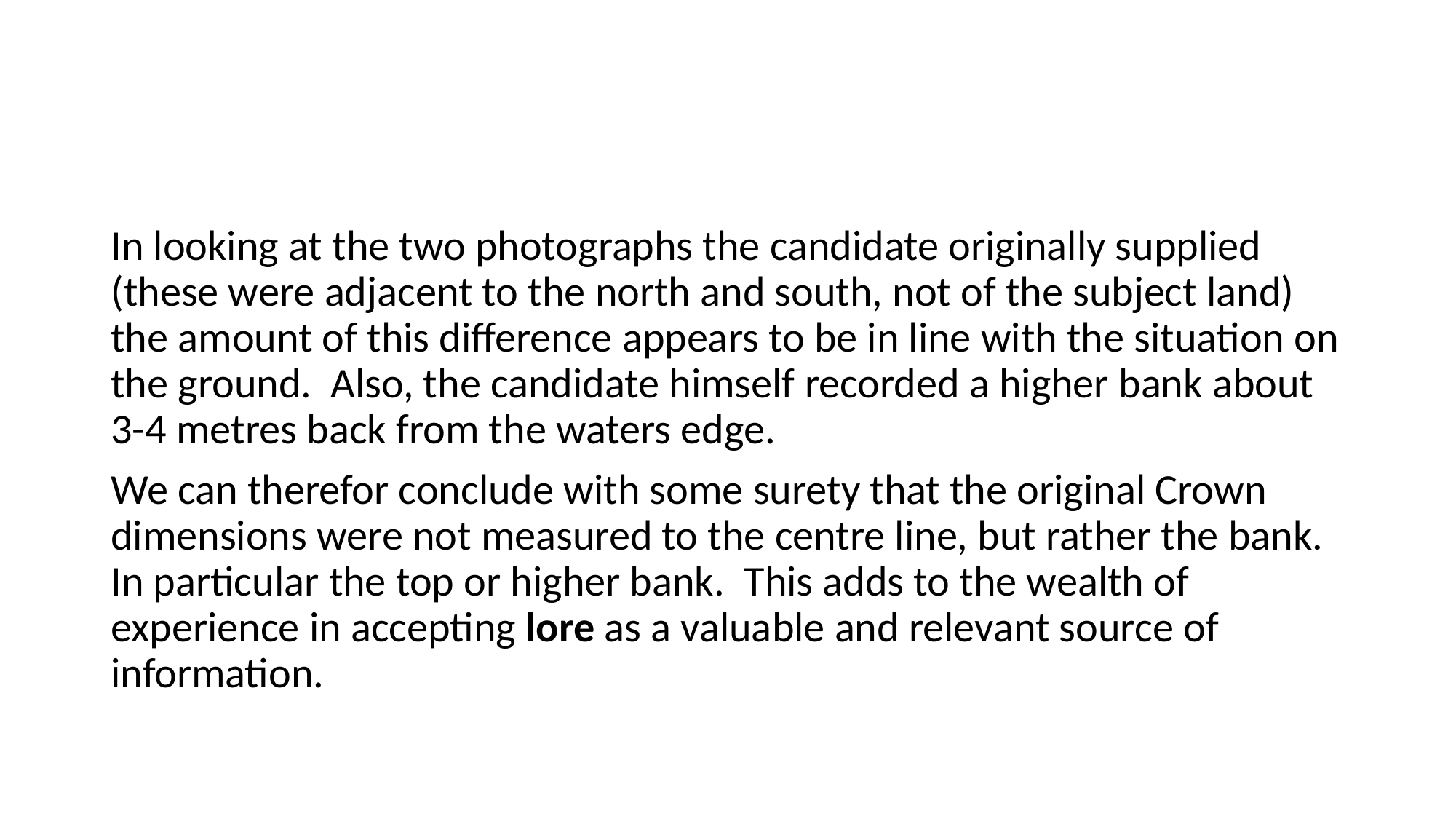

#
In looking at the two photographs the candidate originally supplied (these were adjacent to the north and south, not of the subject land) the amount of this difference appears to be in line with the situation on the ground.  Also, the candidate himself recorded a higher bank about 3-4 metres back from the waters edge.
We can therefor conclude with some surety that the original Crown dimensions were not measured to the centre line, but rather the bank.  In particular the top or higher bank.  This adds to the wealth of experience in accepting lore as a valuable and relevant source of information.